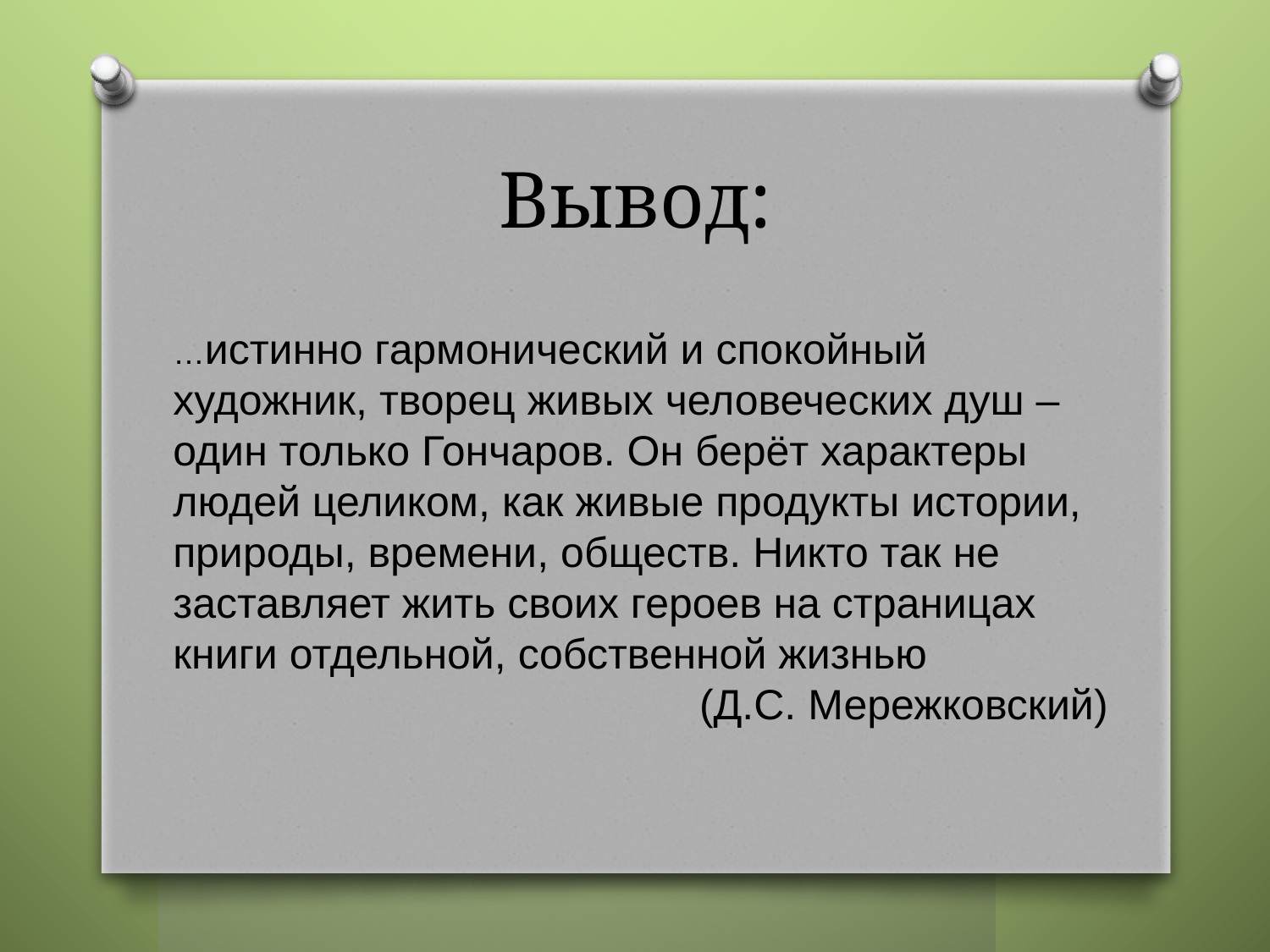

# Вывод:

…истинно гармонический и спокойный художник, творец живых человеческих душ – один только Гончаров. Он берёт характеры людей целиком, как живые продукты истории, природы, времени, обществ. Никто так не заставляет жить своих героев на страницах книги отдельной, собственной жизнью
(Д.С. Мережковский)